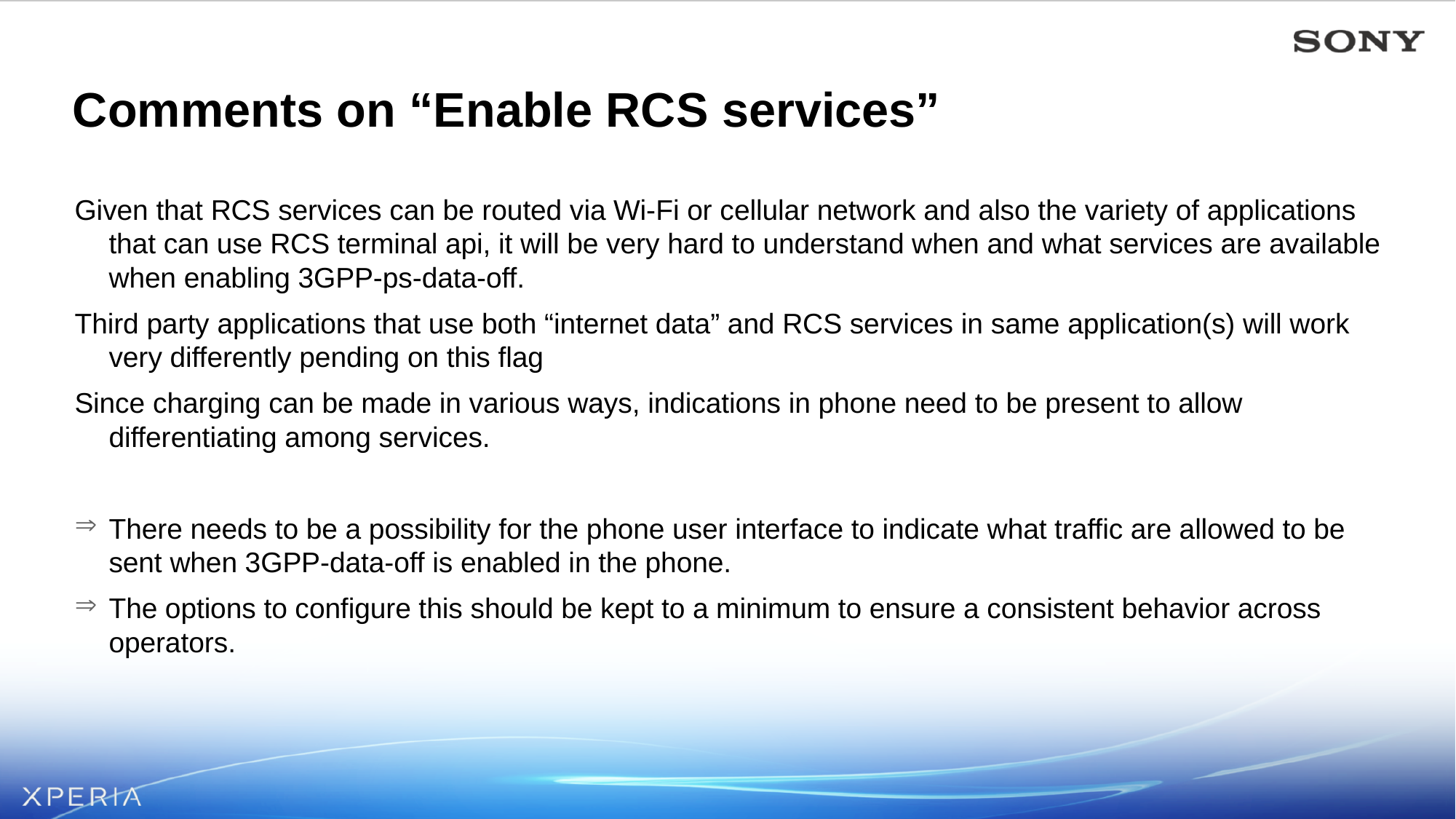

# Comments on “Enable RCS services”
Given that RCS services can be routed via Wi-Fi or cellular network and also the variety of applications that can use RCS terminal api, it will be very hard to understand when and what services are available when enabling 3GPP-ps-data-off.
Third party applications that use both “internet data” and RCS services in same application(s) will work very differently pending on this flag
Since charging can be made in various ways, indications in phone need to be present to allow differentiating among services.

There needs to be a possibility for the phone user interface to indicate what traffic are allowed to be sent when 3GPP-data-off is enabled in the phone.
The options to configure this should be kept to a minimum to ensure a consistent behavior across operators.